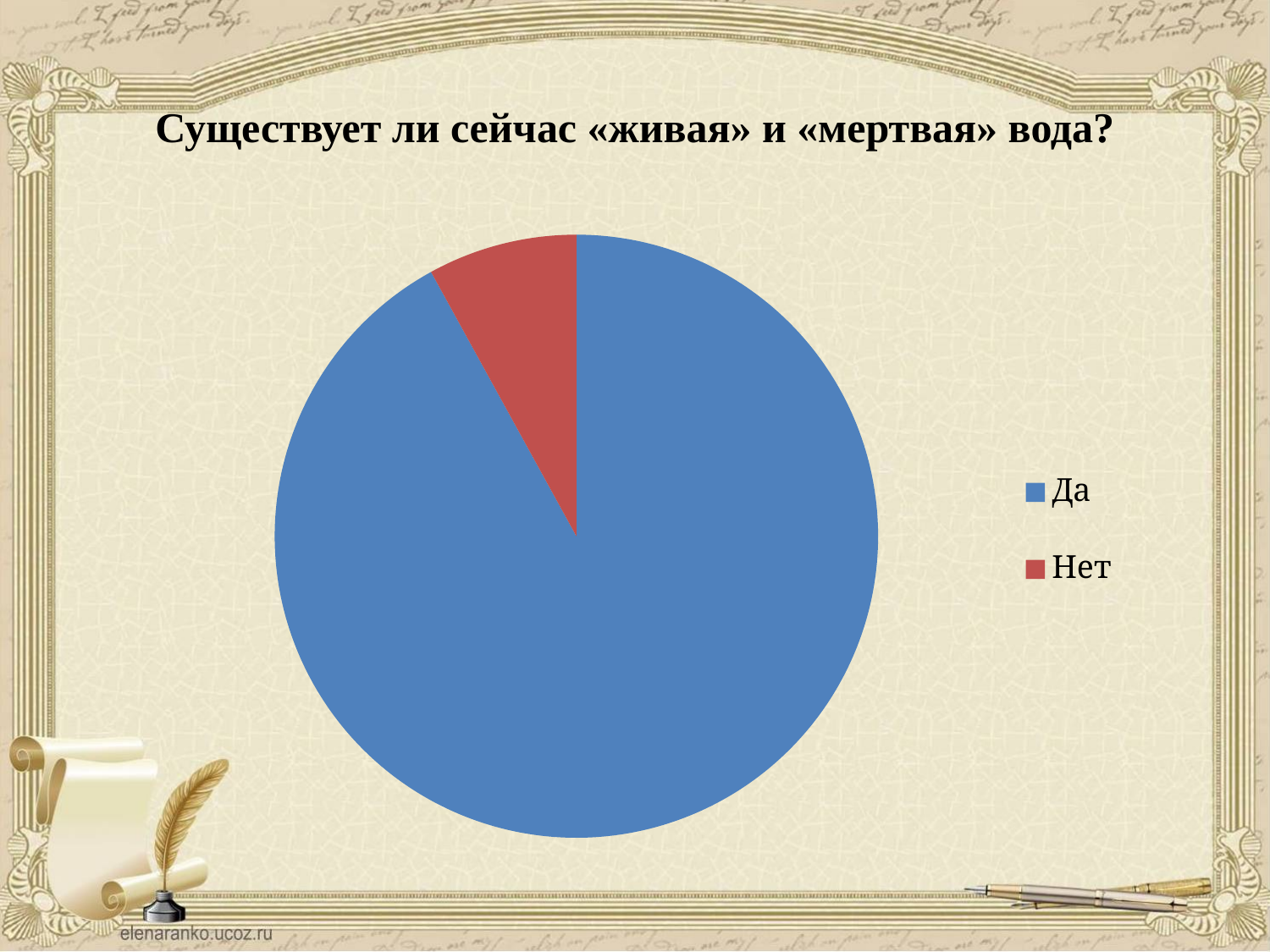

# Существует ли сейчас «живая» и «мертвая» вода?

### Chart

| Category | Столбец1 |
|---|---|
| Да | 23.0 |
| Нет | 2.0 |